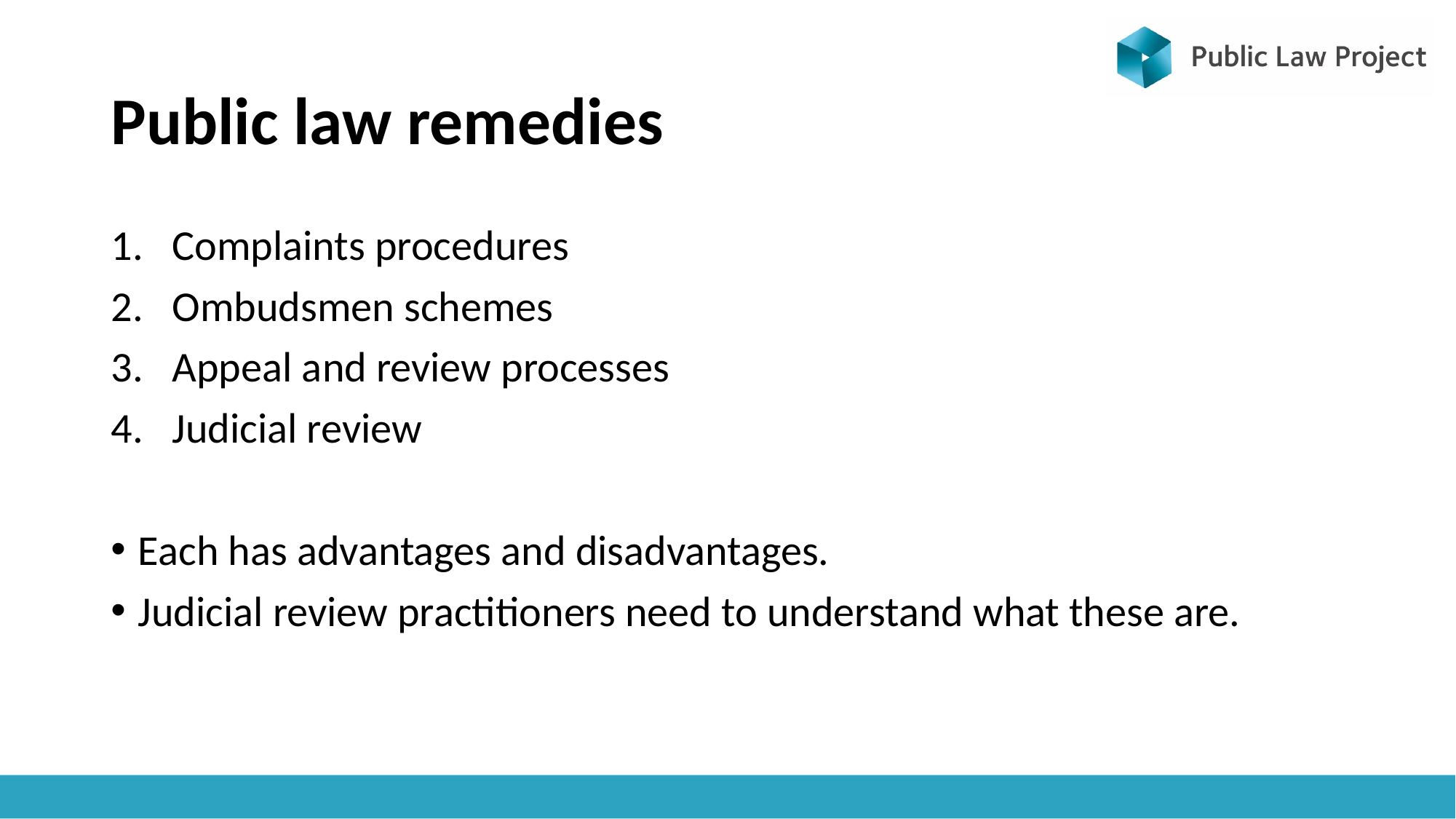

# Public law remedies
Complaints procedures
Ombudsmen schemes
Appeal and review processes
Judicial review

Each has advantages and disadvantages.
Judicial review practitioners need to understand what these are.